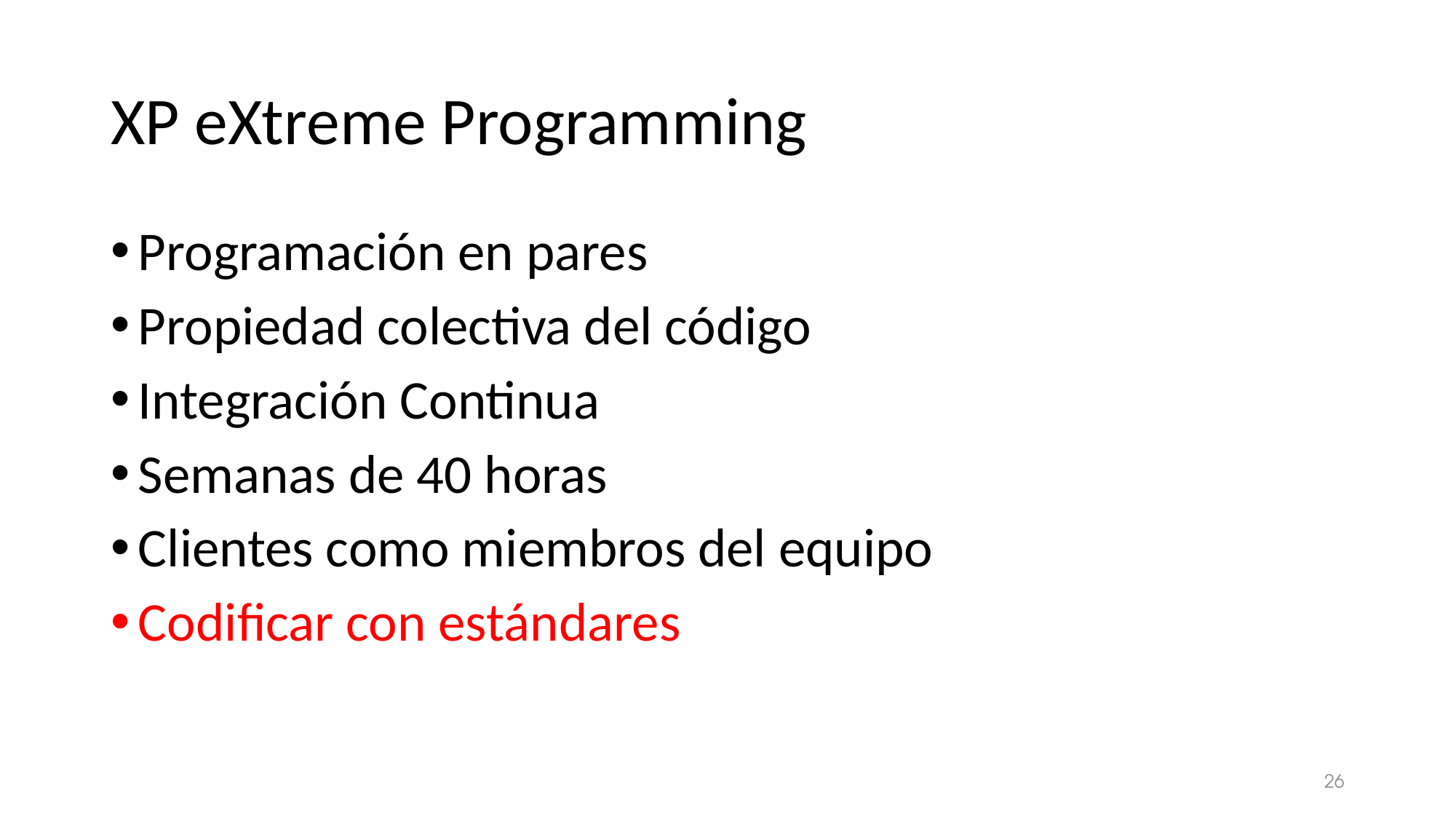

# XP eXtreme Programming
Programación en pares
Propiedad colectiva del código
Integración Continua
Semanas de 40 horas
Clientes como miembros del equipo
Codificar con estándares

26